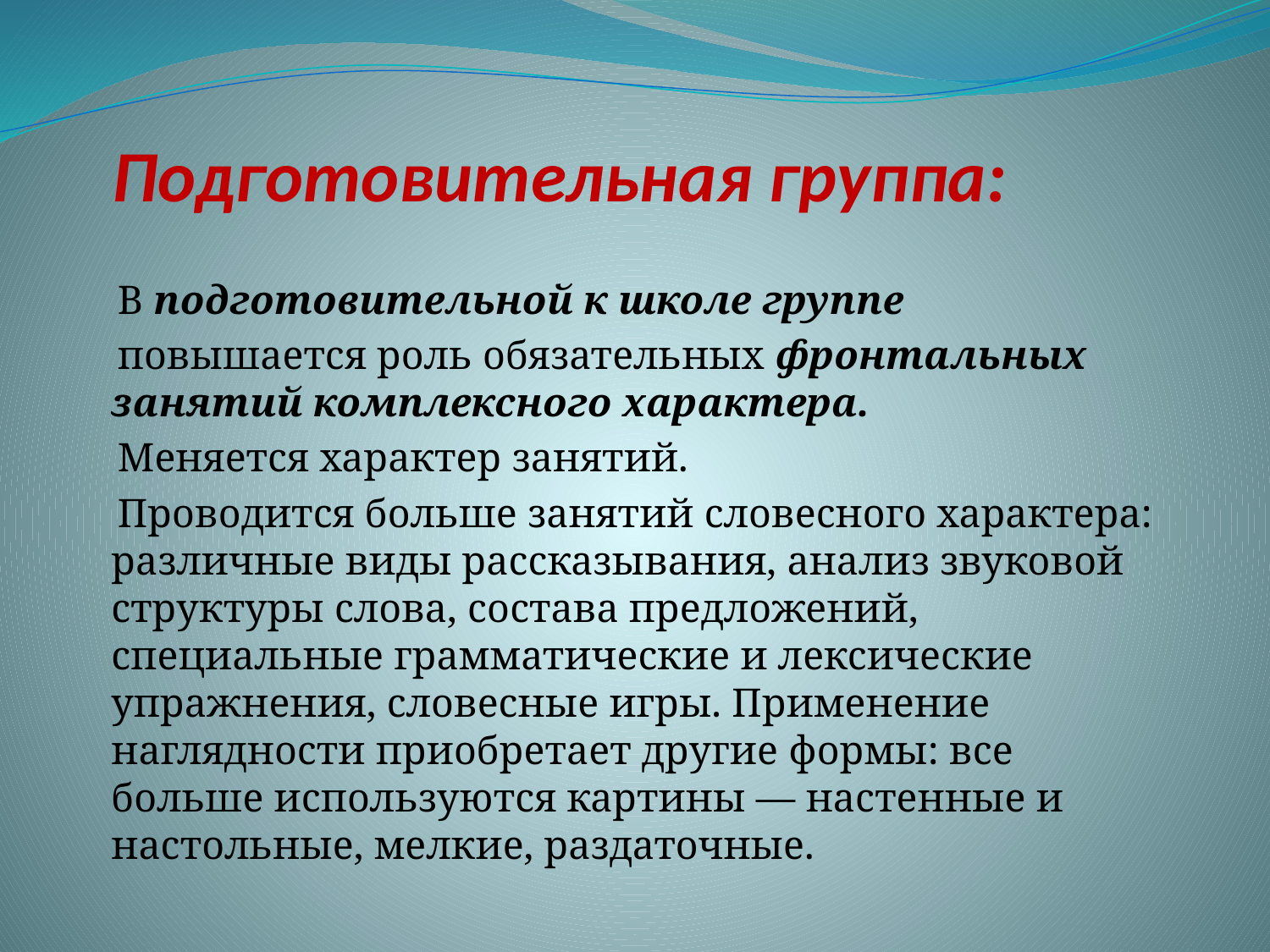

# Подготовительная группа:
    В подготовительной к школе группе
    повышается роль обязательных фронтальных занятий комплексного характера.
    Меняется характер занятий.
    Проводится больше занятий словесного характера: различные виды рассказывания, анализ звуковой структуры слова, состава предложений, специальные грамматические и лексические упражнения, словесные игры. Применение наглядности приобретает другие формы: все больше используются картины — настенные и настольные, мелкие, раздаточные.